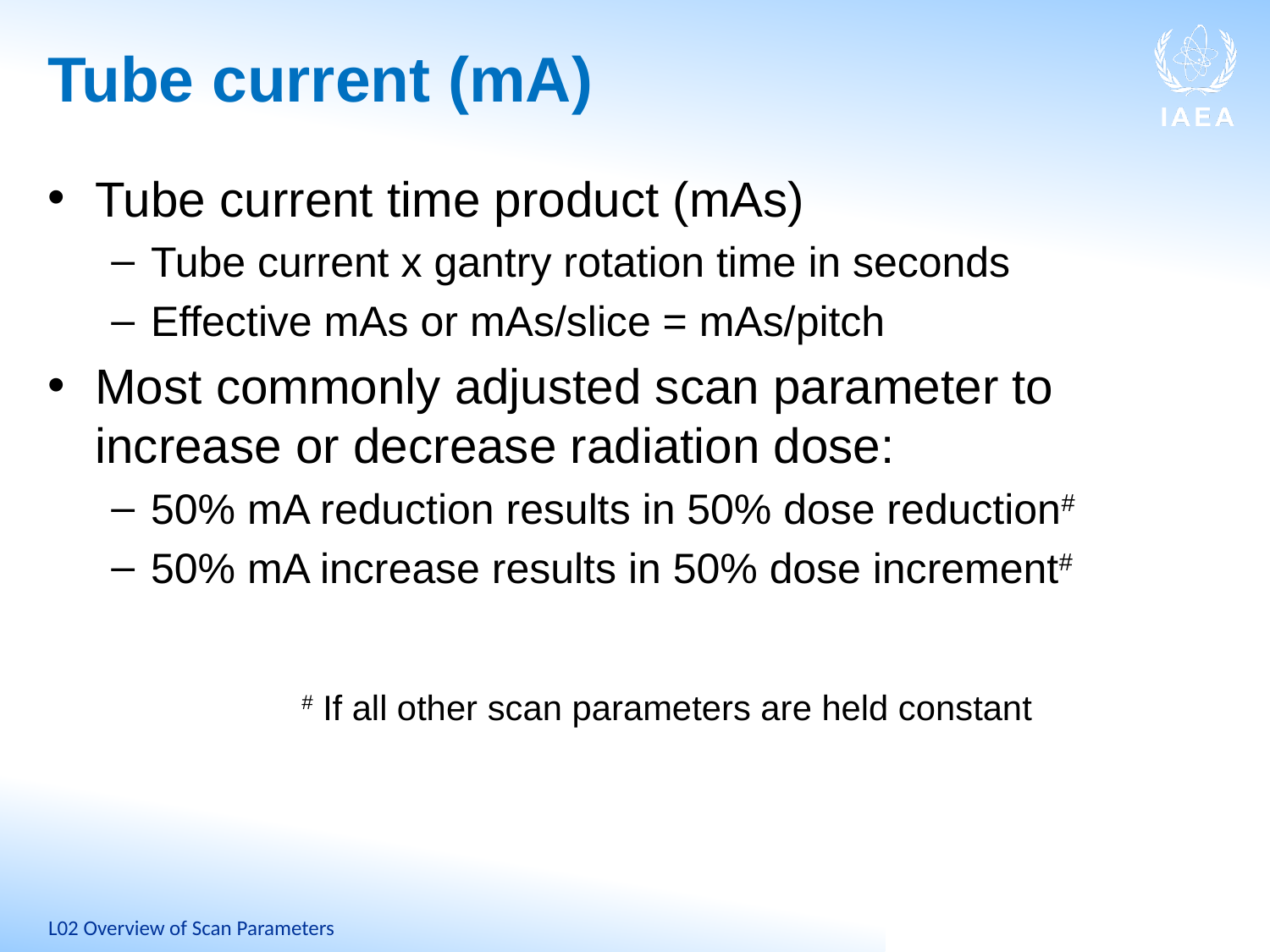

# Tube current (mA)
Tube current time product (mAs)
Tube current x gantry rotation time in seconds
Effective mAs or mAs/slice = mAs/pitch
Most commonly adjusted scan parameter to increase or decrease radiation dose:
50% mA reduction results in 50% dose reduction#
50% mA increase results in 50% dose increment#

		# If all other scan parameters are held constant